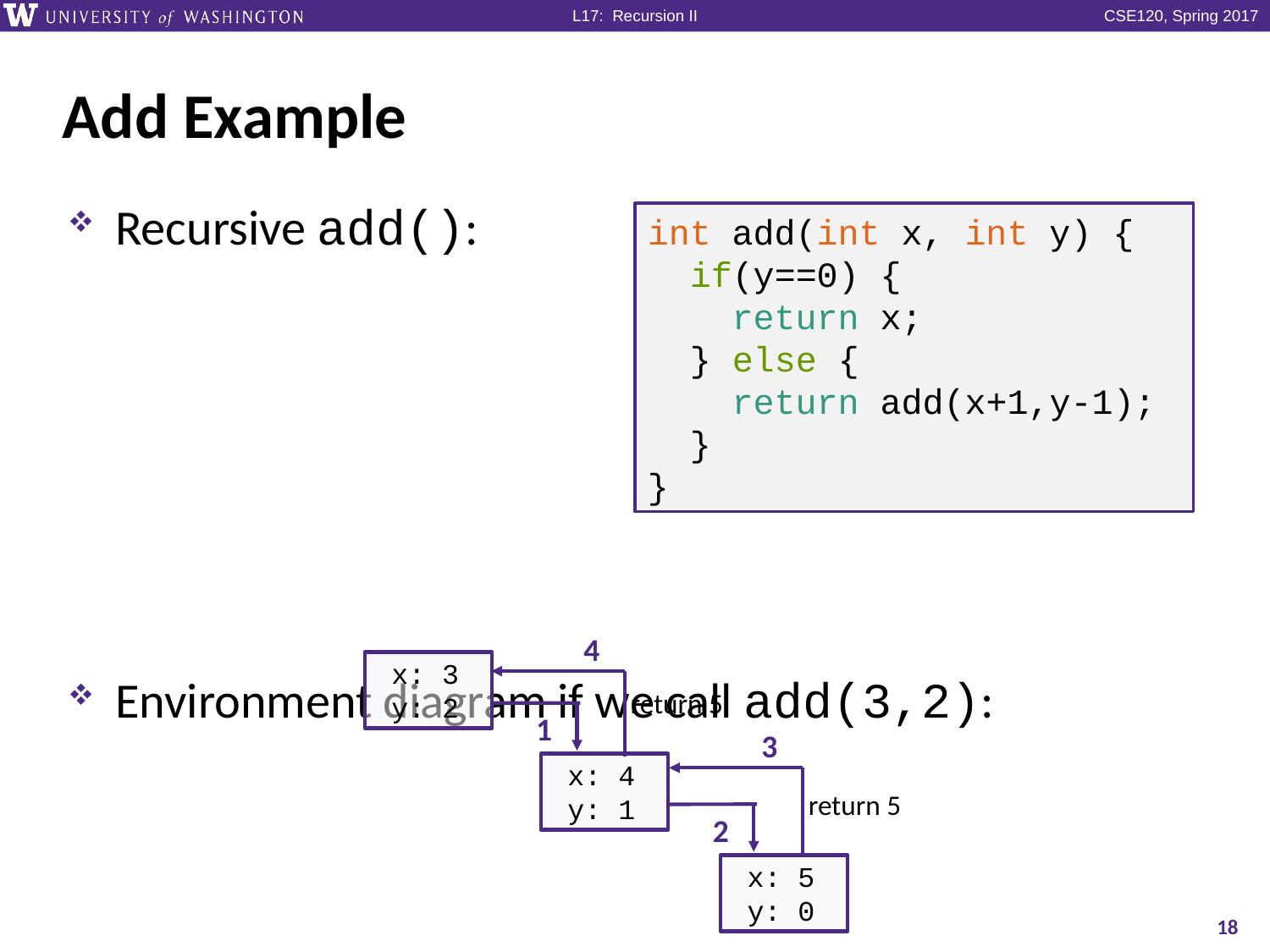

# Add Example
Recursive add():

Environment diagram if we call add(3,2):
int add(int x, int y) {
  if(y==0) {
    return x;
  } else {
    return add(x+1,y-1);
  }
}
4
return 5
x: 3
y: 2
1
3
return 5
x: 4
y: 1
2
x: 5
y: 0
18